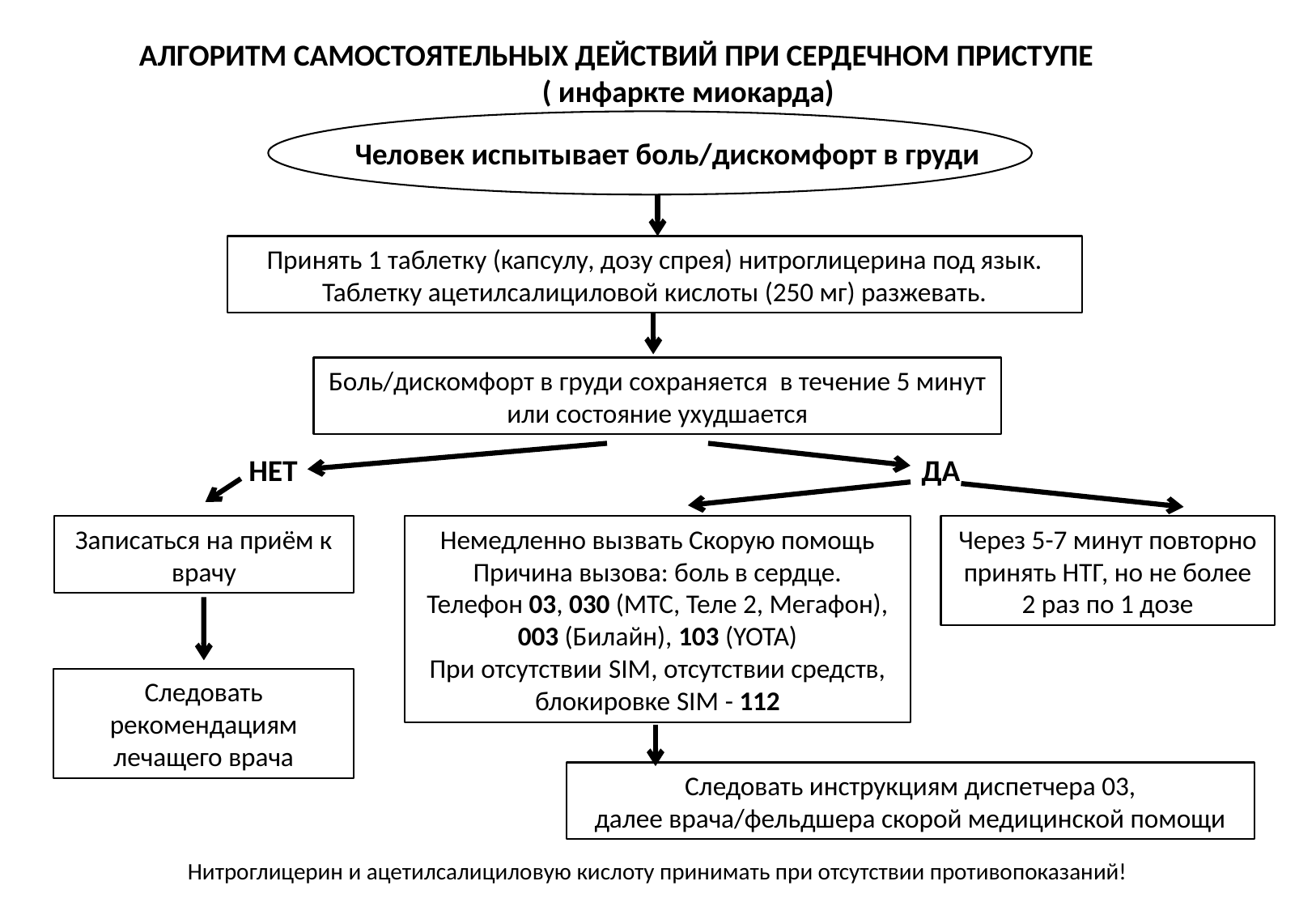

АЛГОРИТМ САМОСТОЯТЕЛЬНЫХ ДЕЙСТВИЙ ПРИ СЕРДЕЧНОМ ПРИСТУПЕ                      ( инфаркте миокарда)

Человек испытывает боль/дискомфорт в груди
Принять 1 таблетку (капсулу, дозу спрея) нитроглицерина под язык.
Таблетку ацетилсалициловой кислоты (250 мг) разжевать.
Боль/дискомфорт в груди сохраняется  в течение 5 минут
или состояние ухудшается
НЕТ
ДА
Записаться на приём к врачу
Немедленно вызвать Скорую помощь
Причина вызова: боль в сердце.
Телефон 03, 030 (МТС, Теле 2, Мегафон),
003 (Билайн), 103 (YOTA)
При отсутствии SIM, отсутствии средств,
блокировке SIM - 112
Через 5-7 минут повторно принять НТГ, но не более
2 раз по 1 дозе
Следовать рекомендациям
лечащего врача
Следовать инструкциям диспетчера 03,
далее врача/фельдшера скорой медицинской помощи
Нитроглицерин и ацетилсалициловую кислоту принимать при отсутствии противопоказаний!